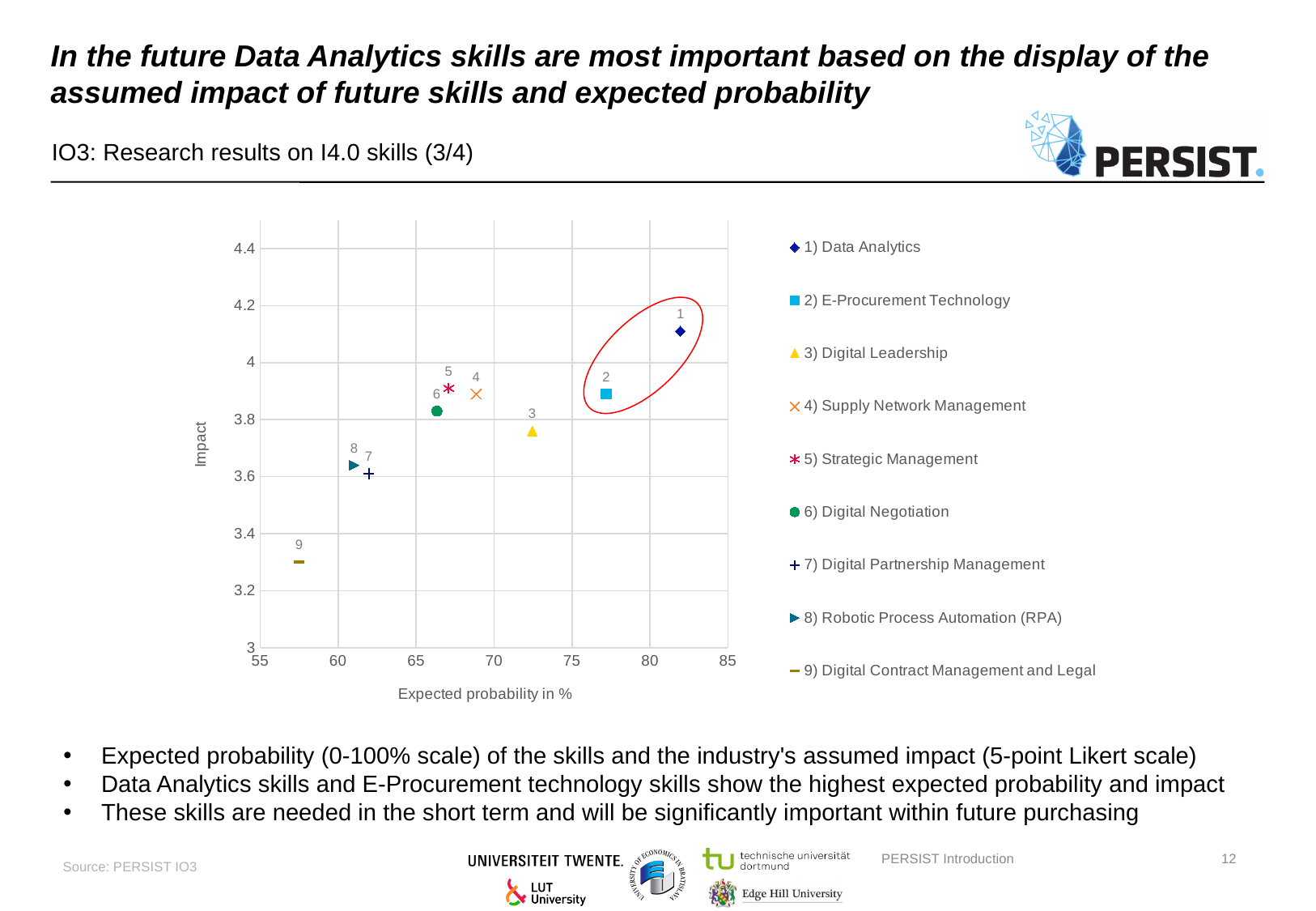

# In the future Data Analytics skills are most important based on the display of the assumed impact of future skills and expected probability
IO3: Research results on I4.0 skills (3/4)

### Chart

| Category | 1) Data Analytics | 2) E-Procurement Technology | 3) Digital Leadership | 4) Supply Network Management | 5) Strategic Management | 6) Digital Negotiation | 7) Digital Partnership Management | 8) Robotic Process Automation (RPA) | 9) Digital Contract Management and Legal |
|---|---|---|---|---|---|---|---|---|---|
Expected probability (0-100% scale) of the skills and the industry's assumed impact (5-point Likert scale)
Data Analytics skills and E-Procurement technology skills show the highest expected probability and impact
These skills are needed in the short term and will be significantly important within future purchasing
Source: PERSIST IO3